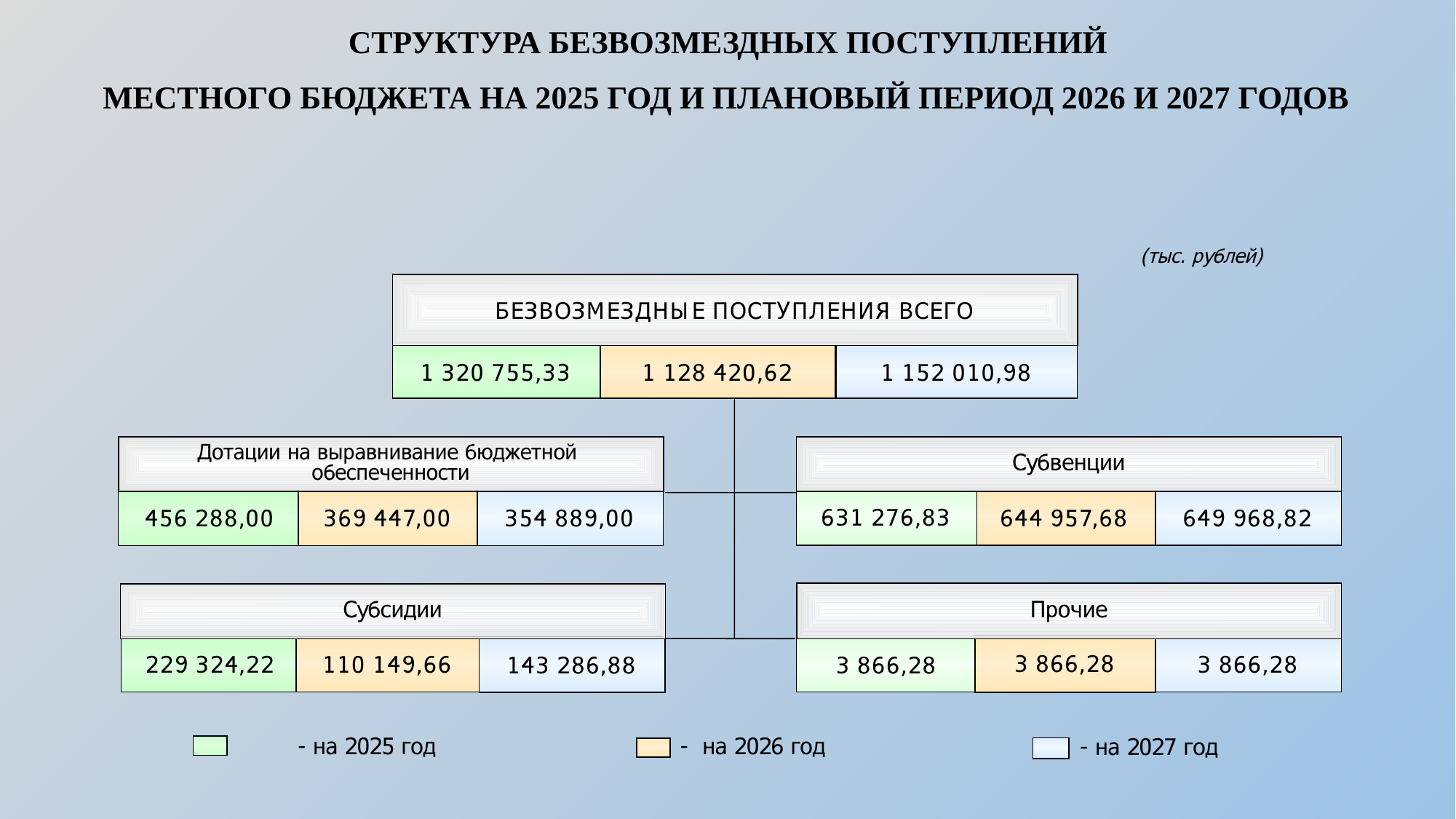

СТРУКТУРА БЕЗВОЗМЕЗДНЫХ ПОСТУПЛЕНИЙ
МЕСТНОГО БЮДЖЕТА НА 2025 ГОД И ПЛАНОВЫЙ ПЕРИОД 2026 И 2027 ГОДОВ
(тыс. рублей)
БЕЗВОЗМЕЗДНЫЕ ПОСТУПЛЕНИЯ ВСЕГО
1 128 420,62
1 152 010,98
1 320 755,33

Дотации на выравнивание бюджетной
обеспеченности
369 447,00
456 288,00
354 889,00
Субвенции
631 276,83
644 957,68
649 968,82

Прочие
3 866,28
3 866,28
3 866,28
Субсидии
229 324,22
110 149,66
143 286,88

- на 2025 год
-  на 2026 год
- на 2027 год